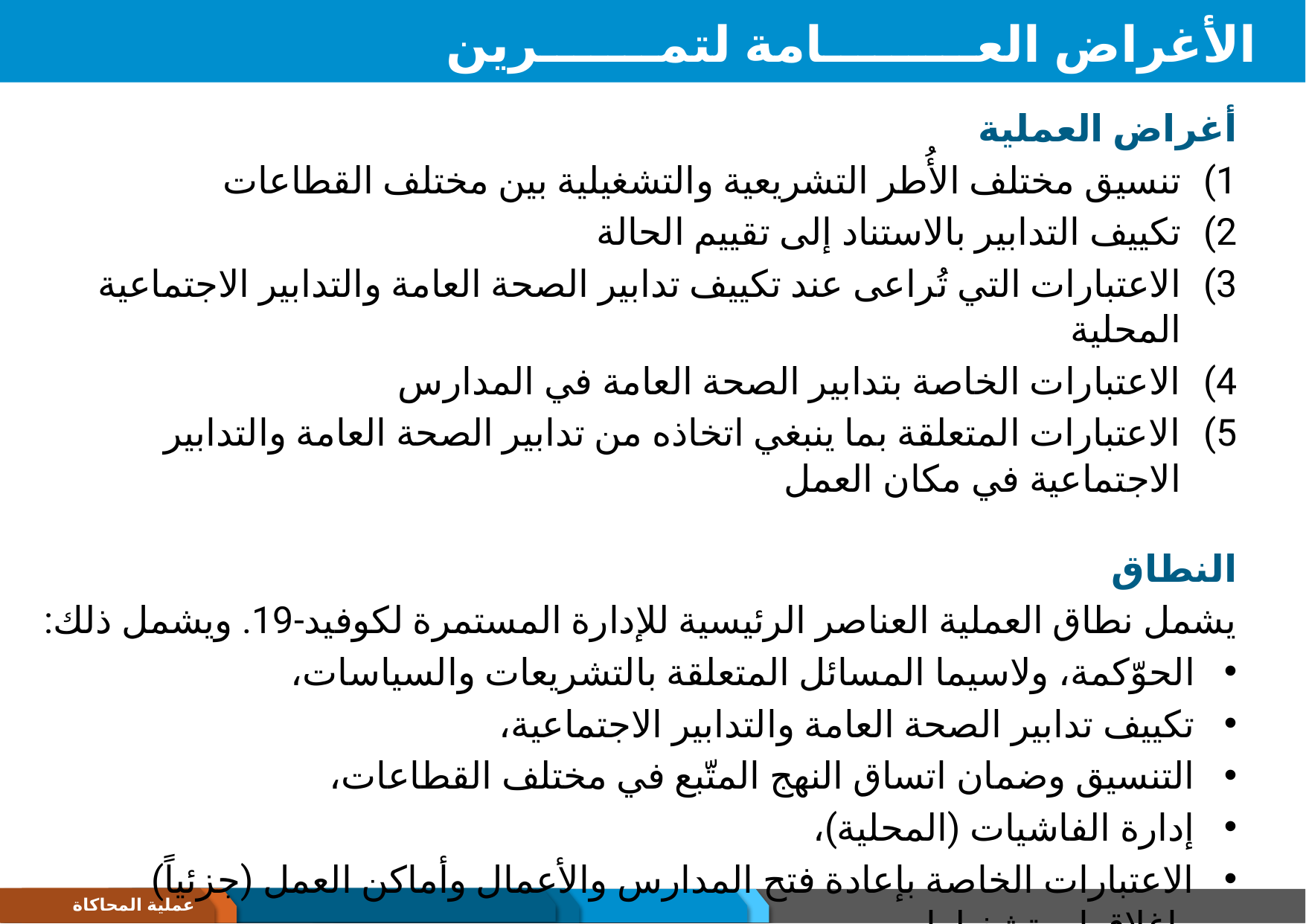

# الأغراض العـــــــــامة لتمـــــــرين المحاكـــــــــاة
أغراض العملية
تنسيق مختلف الأُطر التشريعية والتشغيلية بين مختلف القطاعات
تكييف التدابير بالاستناد إلى تقييم الحالة
الاعتبارات التي تُراعى عند تكييف تدابير الصحة العامة والتدابير الاجتماعية المحلية
الاعتبارات الخاصة بتدابير الصحة العامة في المدارس
الاعتبارات المتعلقة بما ينبغي اتخاذه من تدابير الصحة العامة والتدابير الاجتماعية في مكان العمل

النطاق
يشمل نطاق العملية العناصر الرئيسية للإدارة المستمرة لكوفيد-19. ويشمل ذلك:
الحوّكمة، ولاسيما المسائل المتعلقة بالتشريعات والسياسات،
تكييف تدابير الصحة العامة والتدابير الاجتماعية،
التنسيق وضمان اتساق النهج المتّبع في مختلف القطاعات،
إدارة الفاشيات (المحلية)،
الاعتبارات الخاصة بإعادة فتح المدارس والأعمال وأماكن العمل (جزئياً) وإغلاقها، وتشغيلها.
عملية المحاكاة